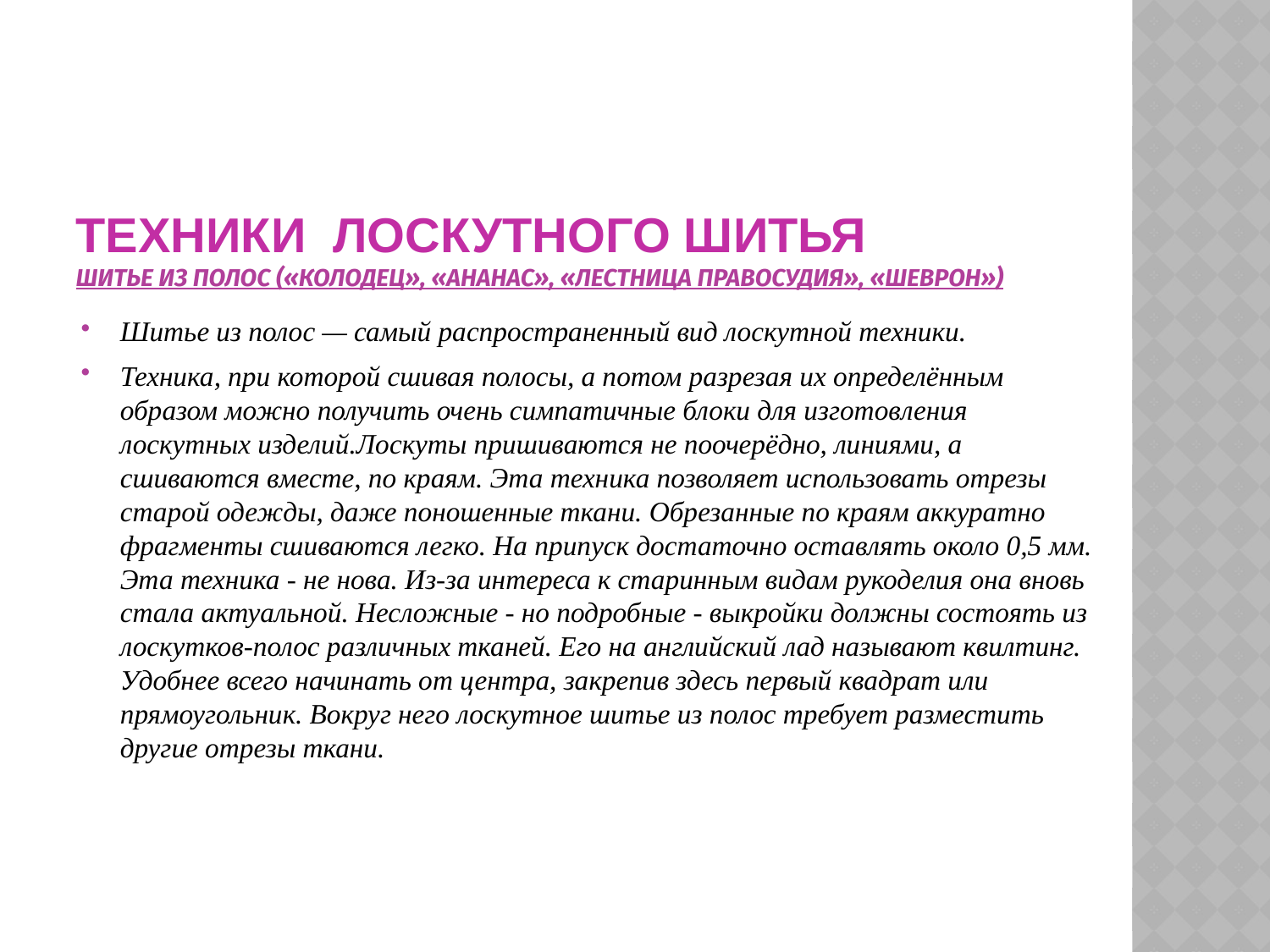

# Техники  лоскутного шитья Шитье из полос («колодец», «ананас», «лестница правосудия», «шеврон»)
Шитье из полос — самый распространенный вид лоскутной техники.
Техника, при которой сшивая полосы, а потом разрезая их определённым образом можно получить очень симпатичные блоки для изготовления лоскутных изделий.Лоскуты пришиваются не поочерёдно, линиями, а сшиваются вместе, по краям. Эта техника позволяет использовать отрезы старой одежды, даже поношенные ткани. Обрезанные по краям аккуратно фрагменты сшиваются легко. На припуск достаточно оставлять около 0,5 мм.
Эта техника - не нова. Из-за интереса к старинным видам рукоделия она вновь стала актуальной. Несложные - но подробные - выкройки должны состоять из лоскутков-полос различных тканей. Его на английский лад называют квилтинг. Удобнее всего начинать от центра, закрепив здесь первый квадрат или прямоугольник. Вокруг него лоскутное шитье из полос требует разместить другие отрезы ткани.